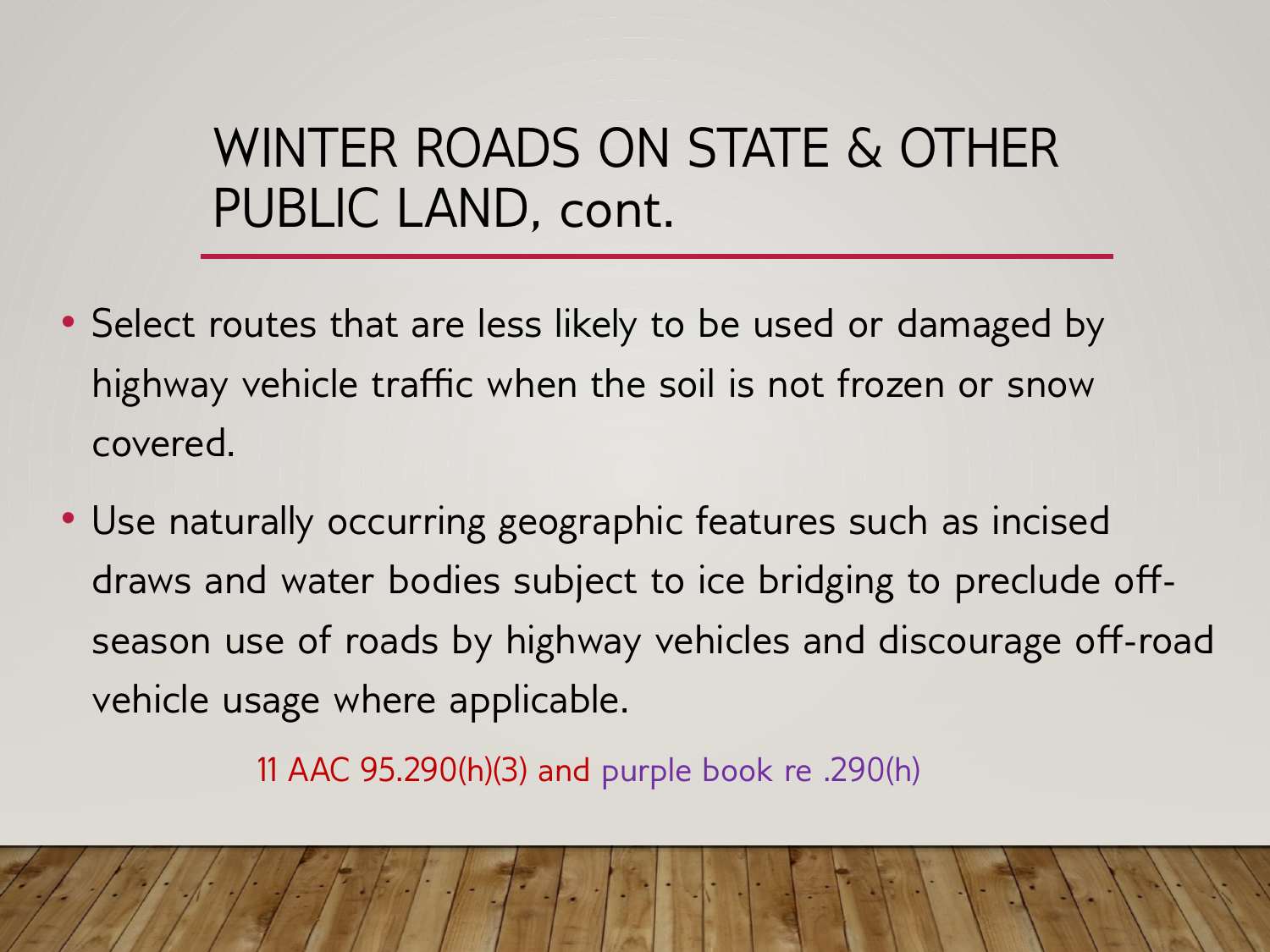

# winter roads on state & other public land, cont.
Select routes that are less likely to be used or damaged by highway vehicle traffic when the soil is not frozen or snow covered.
Use naturally occurring geographic features such as incised draws and water bodies subject to ice bridging to preclude off-season use of roads by highway vehicles and discourage off-road vehicle usage where applicable.
				       11 AAC 95.290(h)(3) and purple book re .290(h)